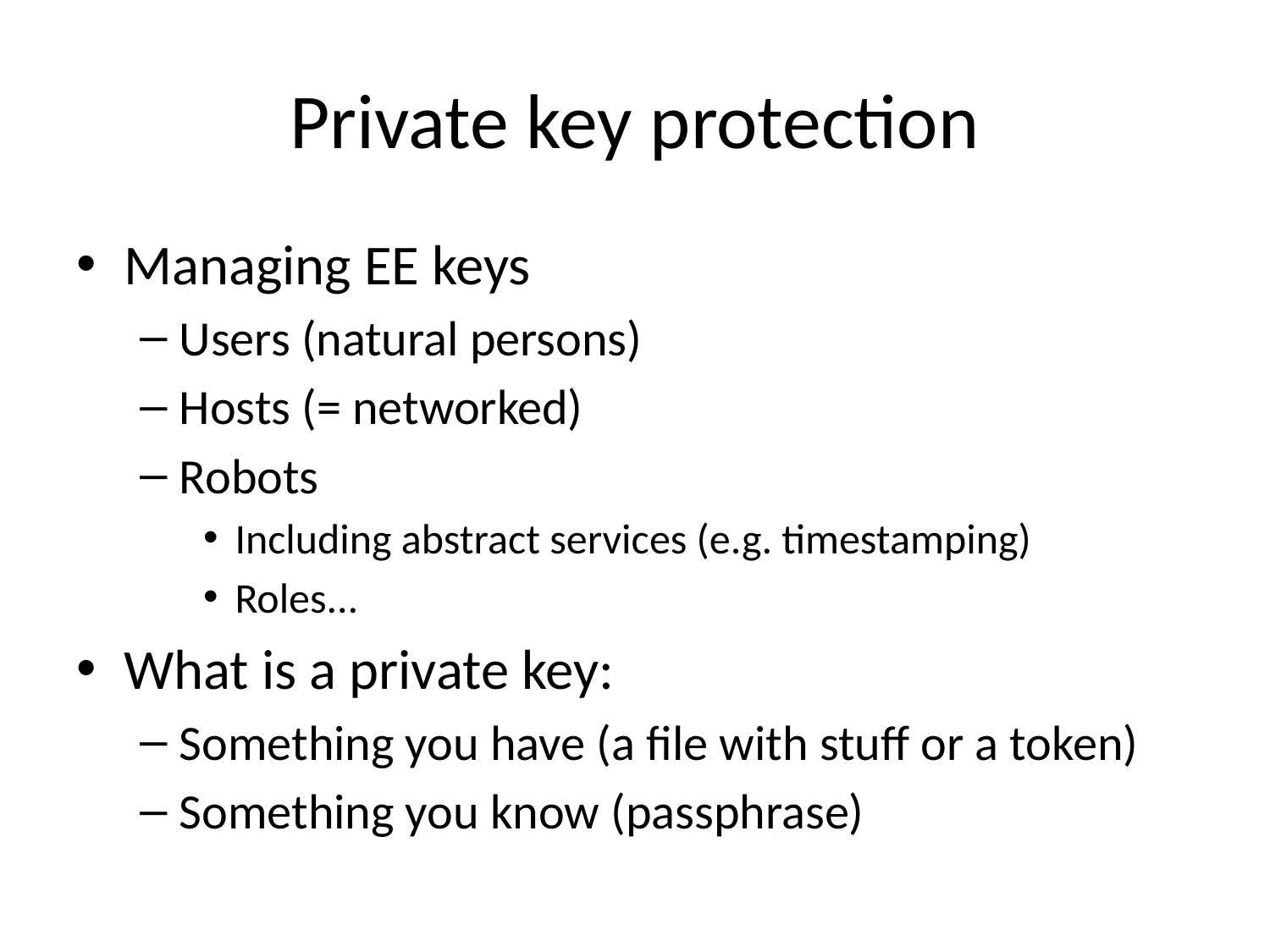

# Private key protection
Managing EE keys
Users (natural persons)
Hosts (= networked)
Robots
Including abstract services (e.g. timestamping)
Roles...
What is a private key:
Something you have (a file with stuff or a token)
Something you know (passphrase)